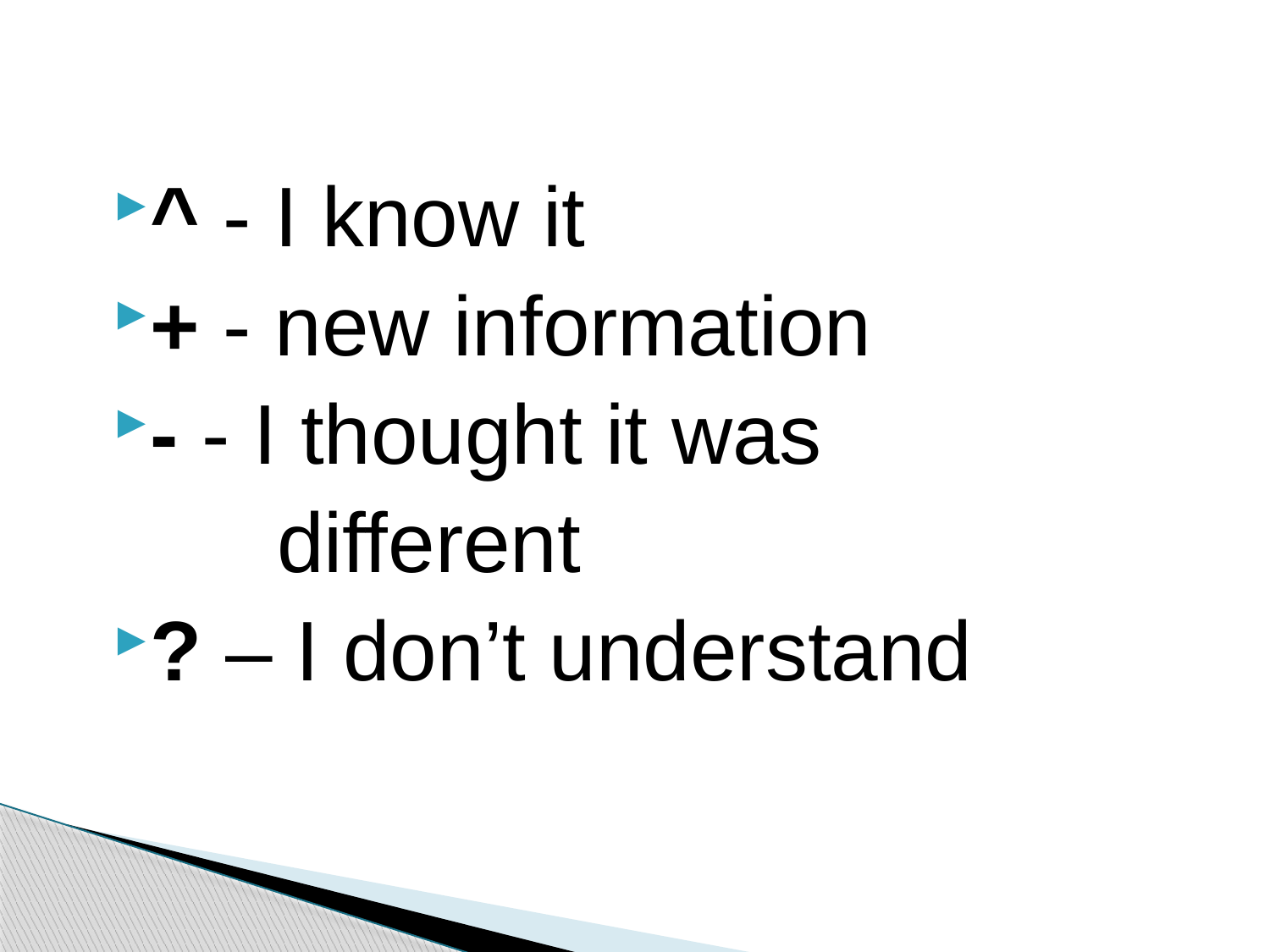

#

^ - I know it
+ - new information
- - I thought it was
       different
? – I don’t understand